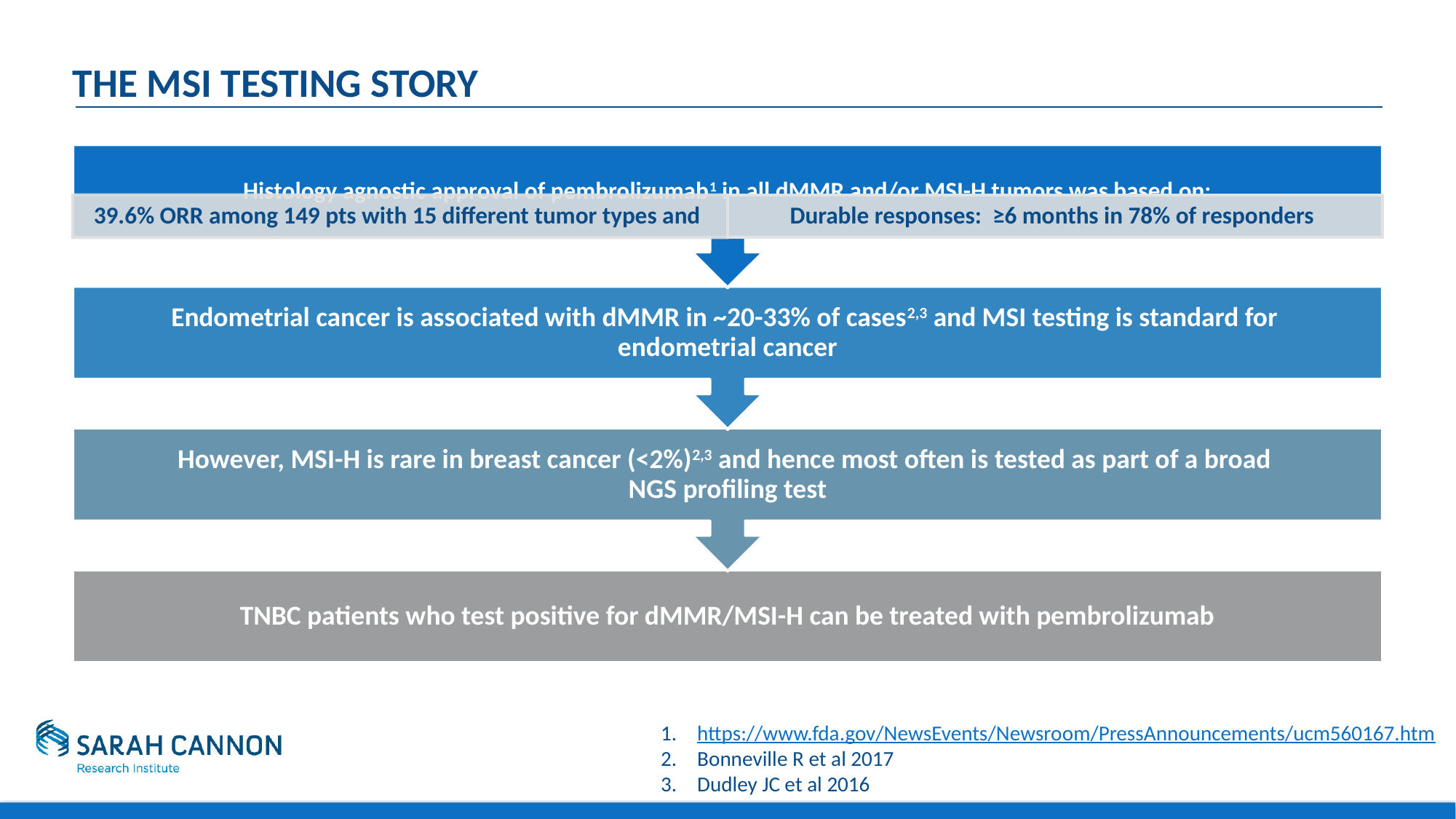

# The MSI Testing Story
TNBC patients who test positive for dMMR/MSI-H can be treated with pembrolizumab
However, MSI-H is rare in breast cancer (<2%)2,3 and hence most often is tested as part of a broad
NGS profiling test
Endometrial cancer is associated with dMMR in ~20-33% of cases2,3 and MSI testing is standard for
endometrial cancer
Histology agnostic approval of pembrolizumab1 in all dMMR and/or MSI-H tumors was based on:
39.6% ORR among 149 pts with 15 different tumor types and
Durable responses:  ≥6 months in 78% of responders
https://www.fda.gov/NewsEvents/Newsroom/PressAnnouncements/ucm560167.htm
Bonneville R et al 2017
Dudley JC et al 2016